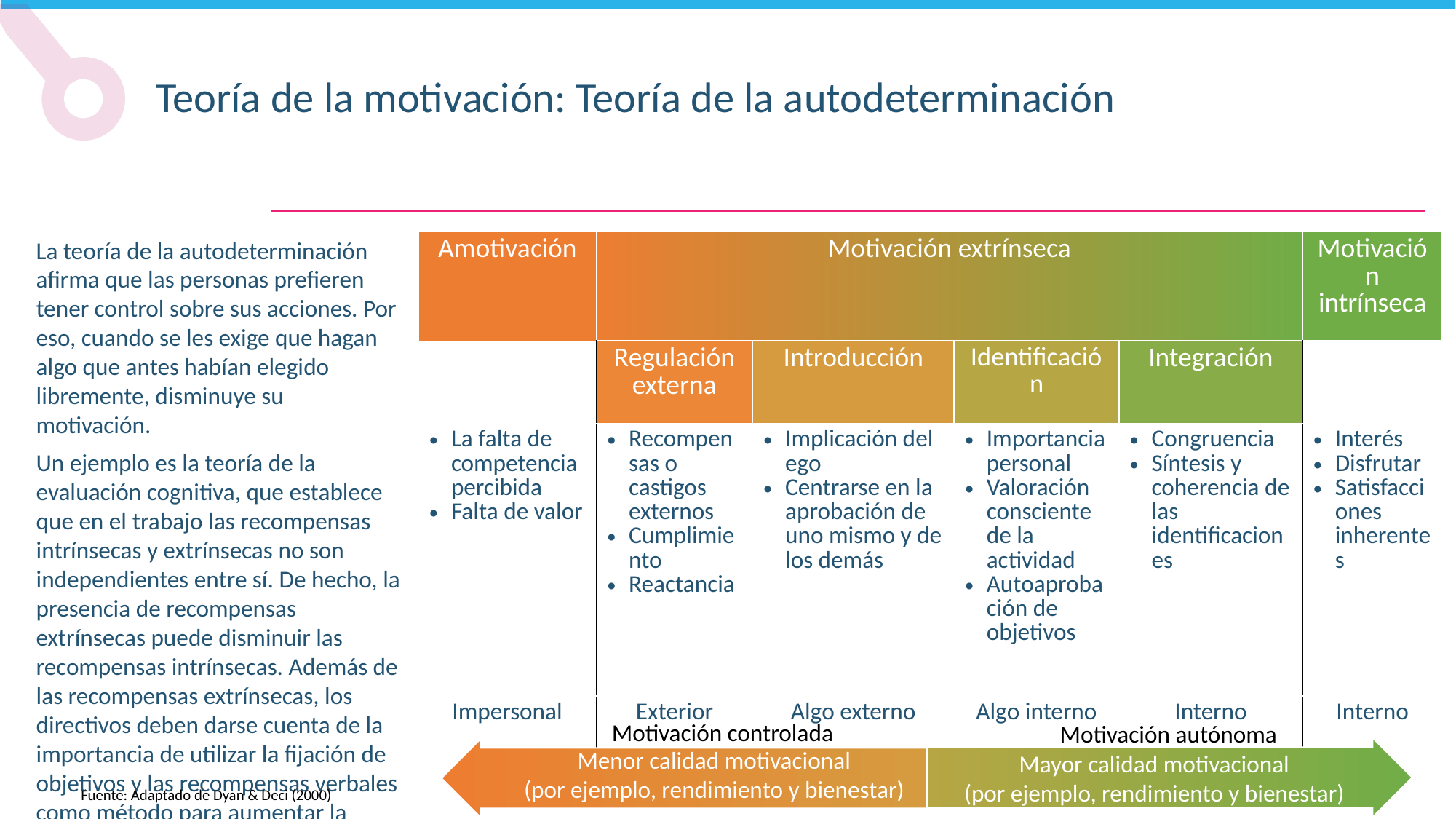

Teoría de la motivación: Teoría de la autodeterminación
La teoría de la autodeterminación afirma que las personas prefieren tener control sobre sus acciones. Por eso, cuando se les exige que hagan algo que antes habían elegido libremente, disminuye su motivación.
Un ejemplo es la teoría de la evaluación cognitiva, que establece que en el trabajo las recompensas intrínsecas y extrínsecas no son independientes entre sí. De hecho, la presencia de recompensas extrínsecas puede disminuir las recompensas intrínsecas. Además de las recompensas extrínsecas, los directivos deben darse cuenta de la importancia de utilizar la fijación de objetivos y las recompensas verbales como método para aumentar la motivación.
| Amotivación | Motivación extrínseca |  |  |  | Motivación intrínseca |
| --- | --- | --- | --- | --- | --- |
|  | Regulación externa | Introducción | Identificación | Integración |  |
| La falta de competencia percibida Falta de valor | Recompensas o castigos externos Cumplimiento Reactancia | Implicación del ego Centrarse en la aprobación de uno mismo y de los demás | Importancia personal Valoración consciente de la actividad Autoaprobación de objetivos | Congruencia Síntesis y coherencia de las identificaciones | Interés Disfrutar Satisfacciones inherentes |
| Impersonal | Exterior | Algo externo | Algo interno | Interno | Interno |
Motivación controlada
Motivación autónoma
Mayor calidad motivacional
(por ejemplo, rendimiento y bienestar)

Menor calidad motivacional
(por ejemplo, rendimiento y bienestar)
Fuente: Adaptado de Dyan & Deci (2000)